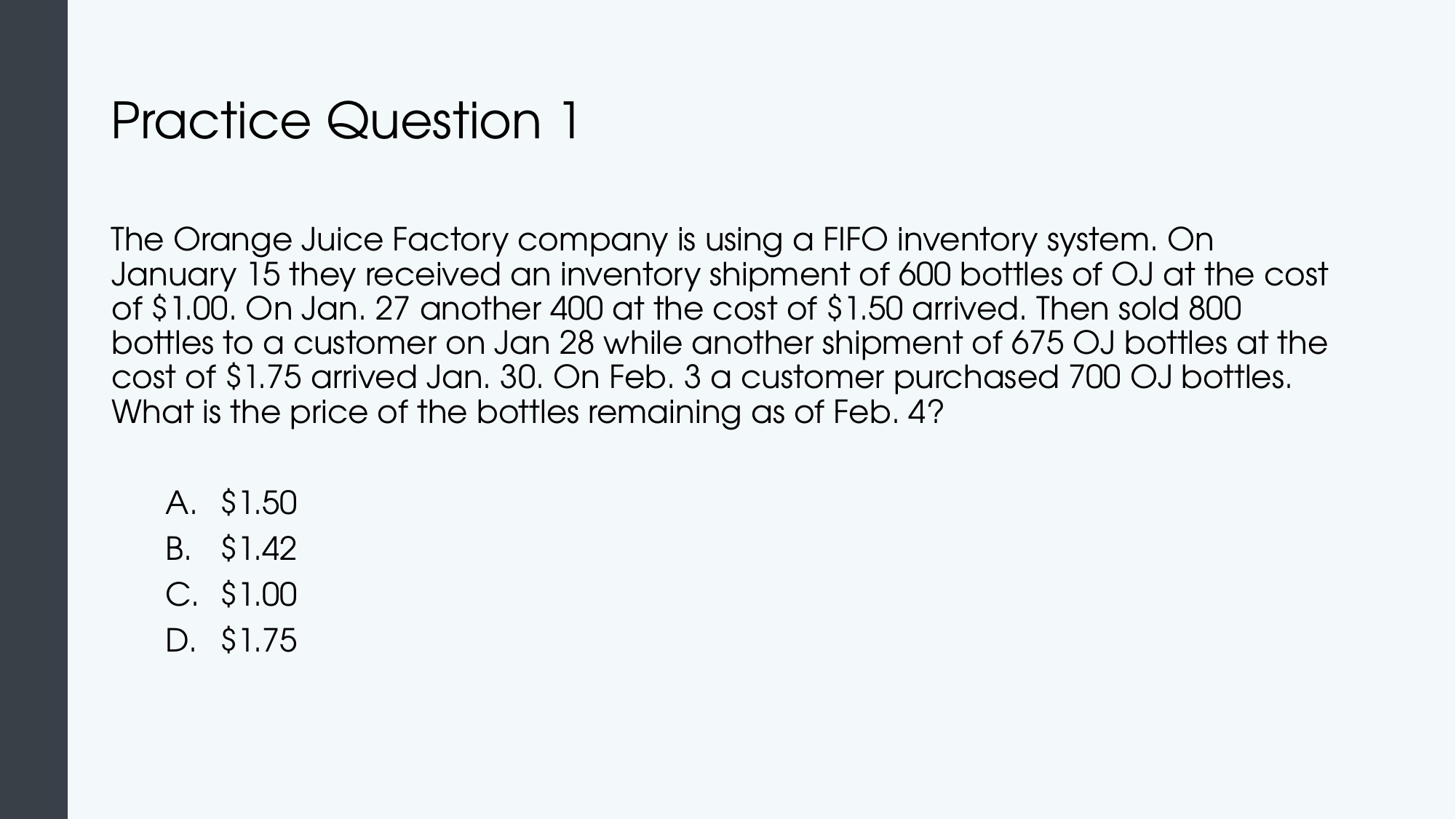

# Practice Question 1
The Orange Juice Factory company is using a FIFO inventory system. On January 15 they received an inventory shipment of 600 bottles of OJ at the cost of $1.00. On Jan. 27 another 400 at the cost of $1.50 arrived. Then sold 800 bottles to a customer on Jan 28 while another shipment of 675 OJ bottles at the cost of $1.75 arrived Jan. 30. On Feb. 3 a customer purchased 700 OJ bottles. What is the price of the bottles remaining as of Feb. 4?

$1.50
$1.42
$1.00
$1.75